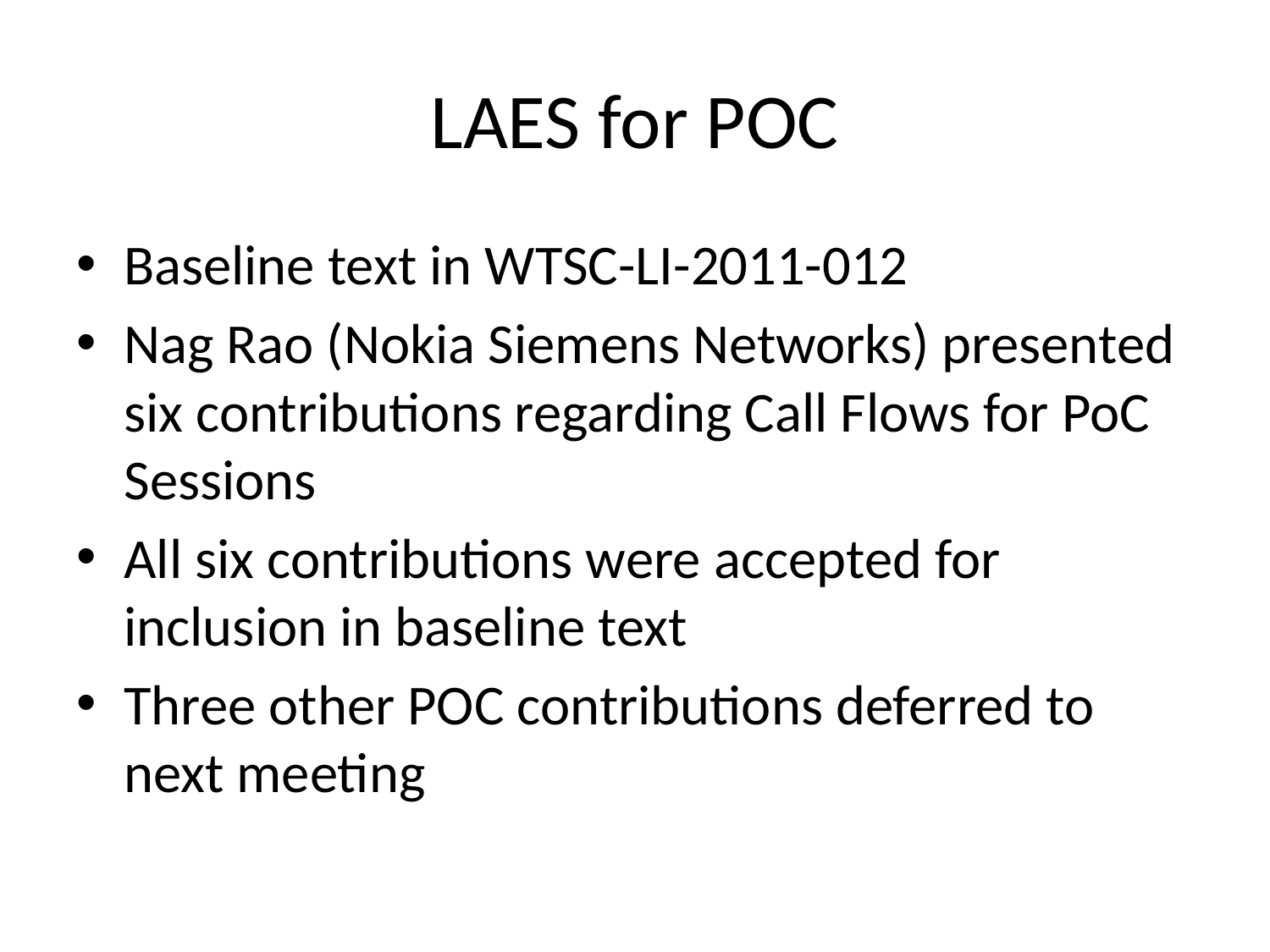

# LAES for POC
Baseline text in WTSC-LI-2011-012
Nag Rao (Nokia Siemens Networks) presented six contributions regarding Call Flows for PoC Sessions
All six contributions were accepted for inclusion in baseline text
Three other POC contributions deferred to next meeting